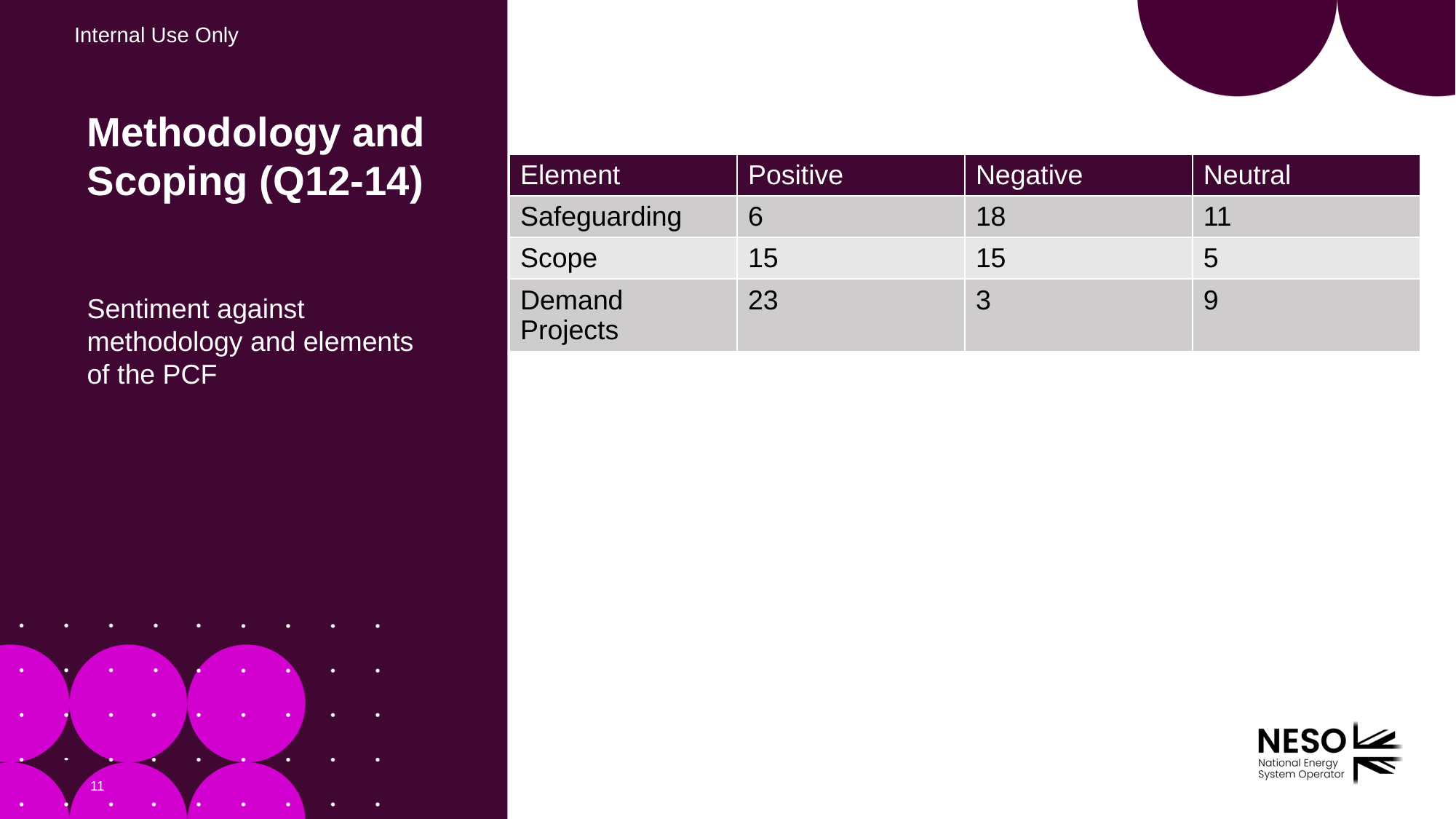

# Methodology and Scoping (Q12-14)
| Element | Positive | Negative | Neutral |
| --- | --- | --- | --- |
| Safeguarding | 6 | 18 | 11 |
| Scope | 15 | 15 | 5 |
| Demand Projects | 23 | 3 | 9 |
Sentiment against methodology and elements of the PCF